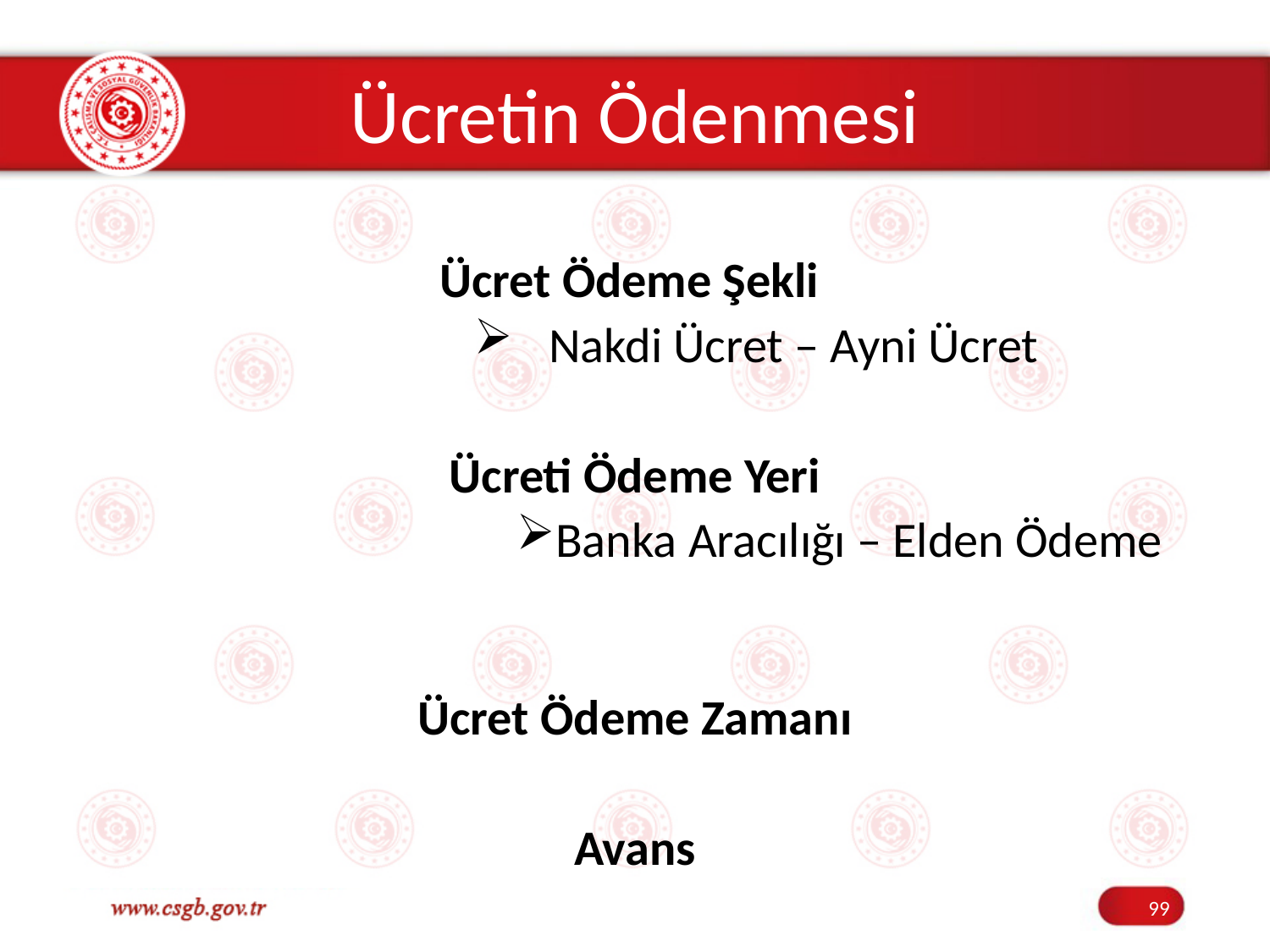

# Ücretin Ödenmesi
Ücret Ödeme Şekli
Nakdi Ücret – Ayni Ücret

Ücreti Ödeme Yeri
Banka Aracılığı – Elden Ödeme

Ücret Ödeme Zamanı

Avans

99